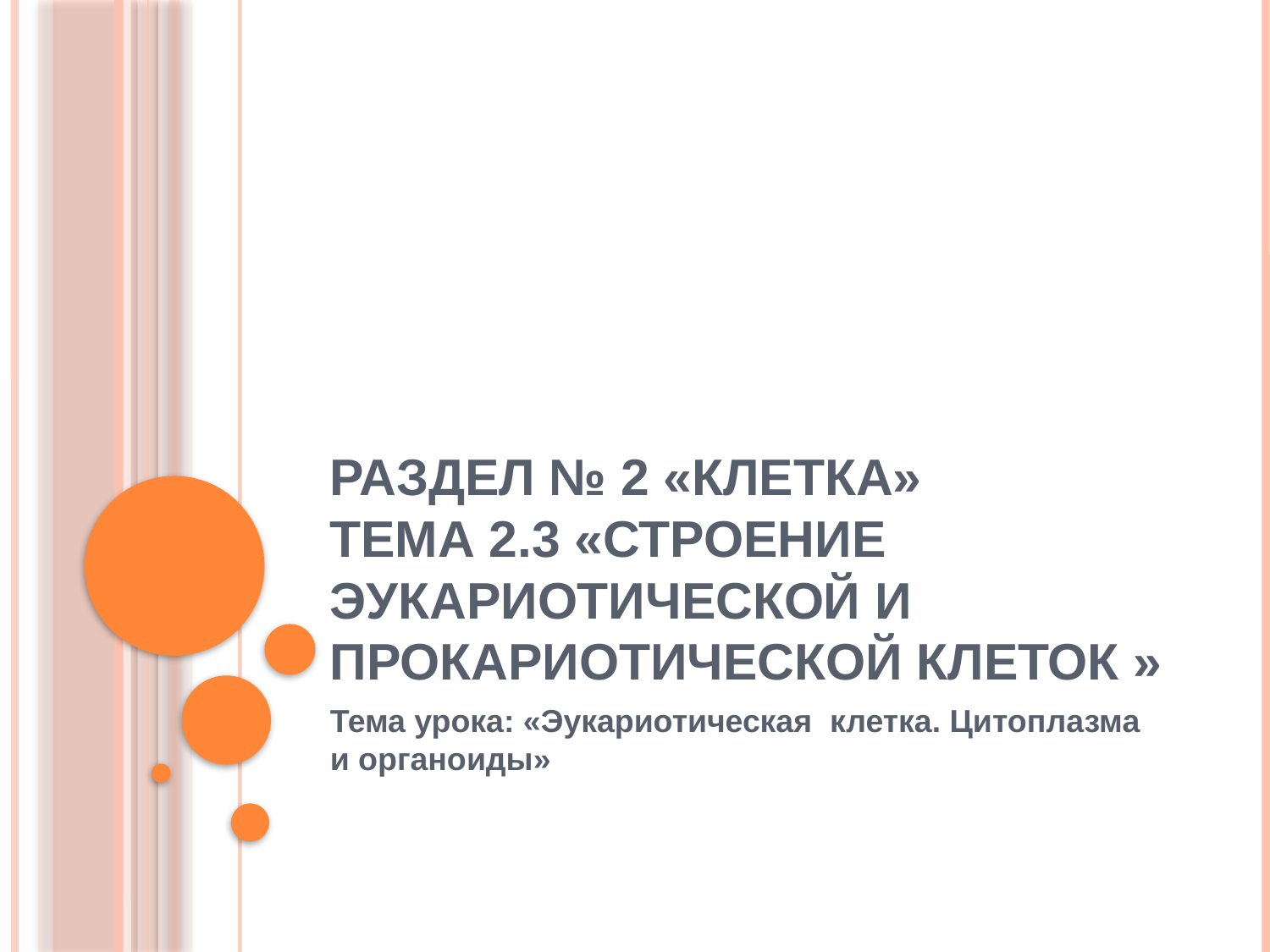

# Раздел № 2 «Клетка» тема 2.3 «Строение эукариотической и прокариотической клеток »
Тема урока: «Эукариотическая  клетка. Цитоплазма и органоиды»